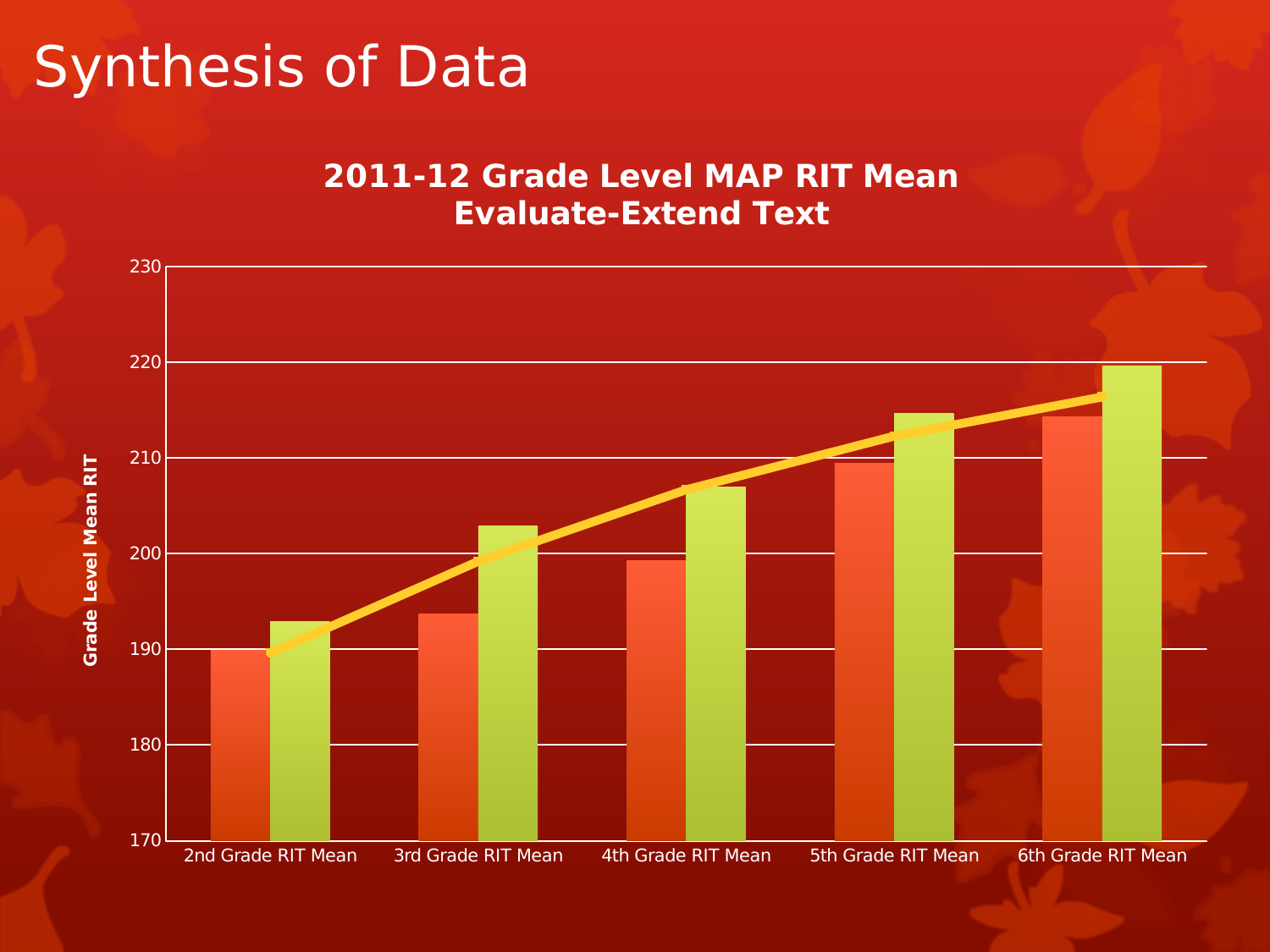

Synthesis of Data

### Chart: 2011-12 Grade Level MAP RIT Mean
Evaluate-Extend Text

| Category | Fall | Spring | Spring National |
|---|---|---|---|
| 2nd Grade RIT Mean | 189.9 | 192.9 | 189.6 |
| 3rd Grade RIT Mean | 193.7 | 202.9 | 199.2 |
| 4th Grade RIT Mean | 199.3 | 207.0 | 206.7 |
| 5th Grade RIT Mean | 209.5 | 214.7 | 212.3 |
| 6th Grade RIT Mean | 214.3 | 219.6 | 216.4 |